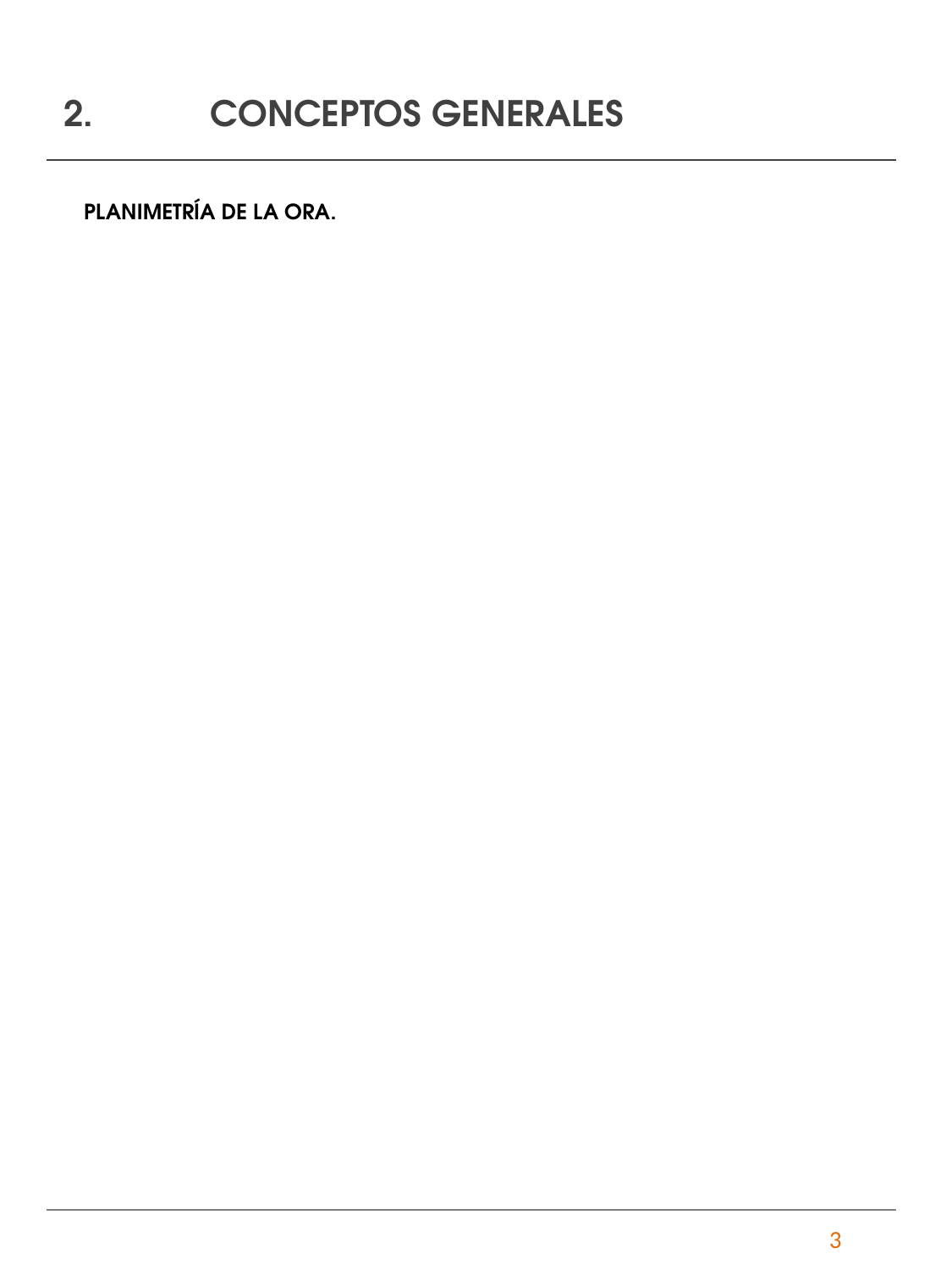

2.	  CONCEPTOS GENERALES
PLANIMETRÍA DE LA ORA.
3